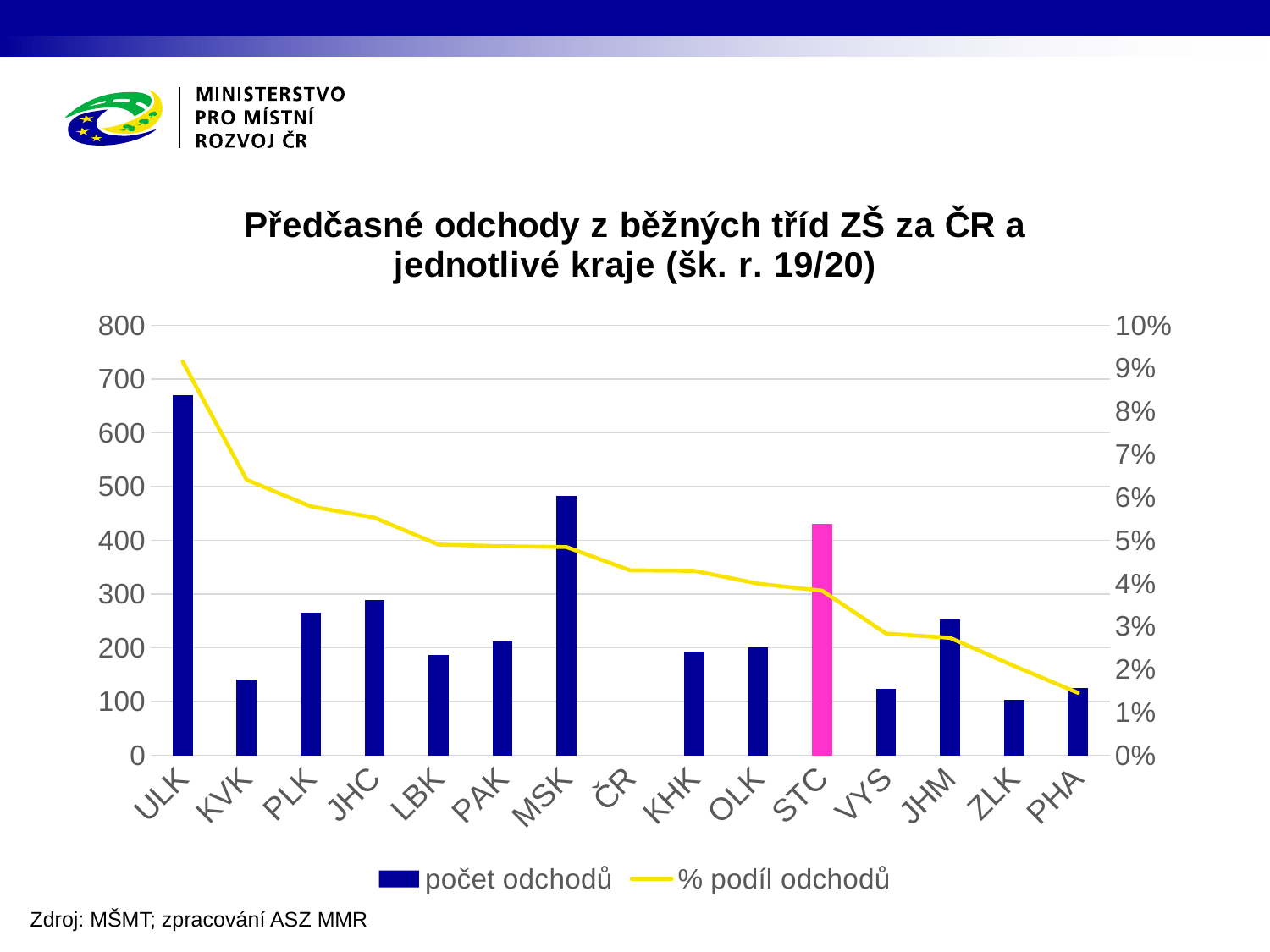

### Chart: Předčasné odchody z běžných tříd ZŠ za ČR a jednotlivé kraje (šk. r. 19/20)

| Category | počet odchodů | % podíl odchodů |
|---|---|---|
| ULK | 670.0 | 0.0915425604590791 |
| KVK | 141.0 | 0.06409090909090909 |
| PLK | 266.0 | 0.05791421728717614 |
| JHC | 289.0 | 0.05526869382291069 |
| LBK | 187.0 | 0.049017038007863695 |
| PAK | 212.0 | 0.04862385321100918 |
| MSK | 483.0 | 0.048430763060262706 |
| ČR | None | 0.04302370455263065 |
| KHK | 193.0 | 0.042907959092930194 |
| OLK | 201.0 | 0.03991262907069103 |
| STC | 431.0 | 0.038287287909745046 |
| VYS | 124.0 | 0.028316967344142498 |
| JHM | 253.0 | 0.027321814254859612 |
| ZLK | 104.0 | 0.020795840831833633 |
| PHA | 125.0 | 0.014550110580840414 |

Zdroj: MŠMT; zpracování ASZ MMR